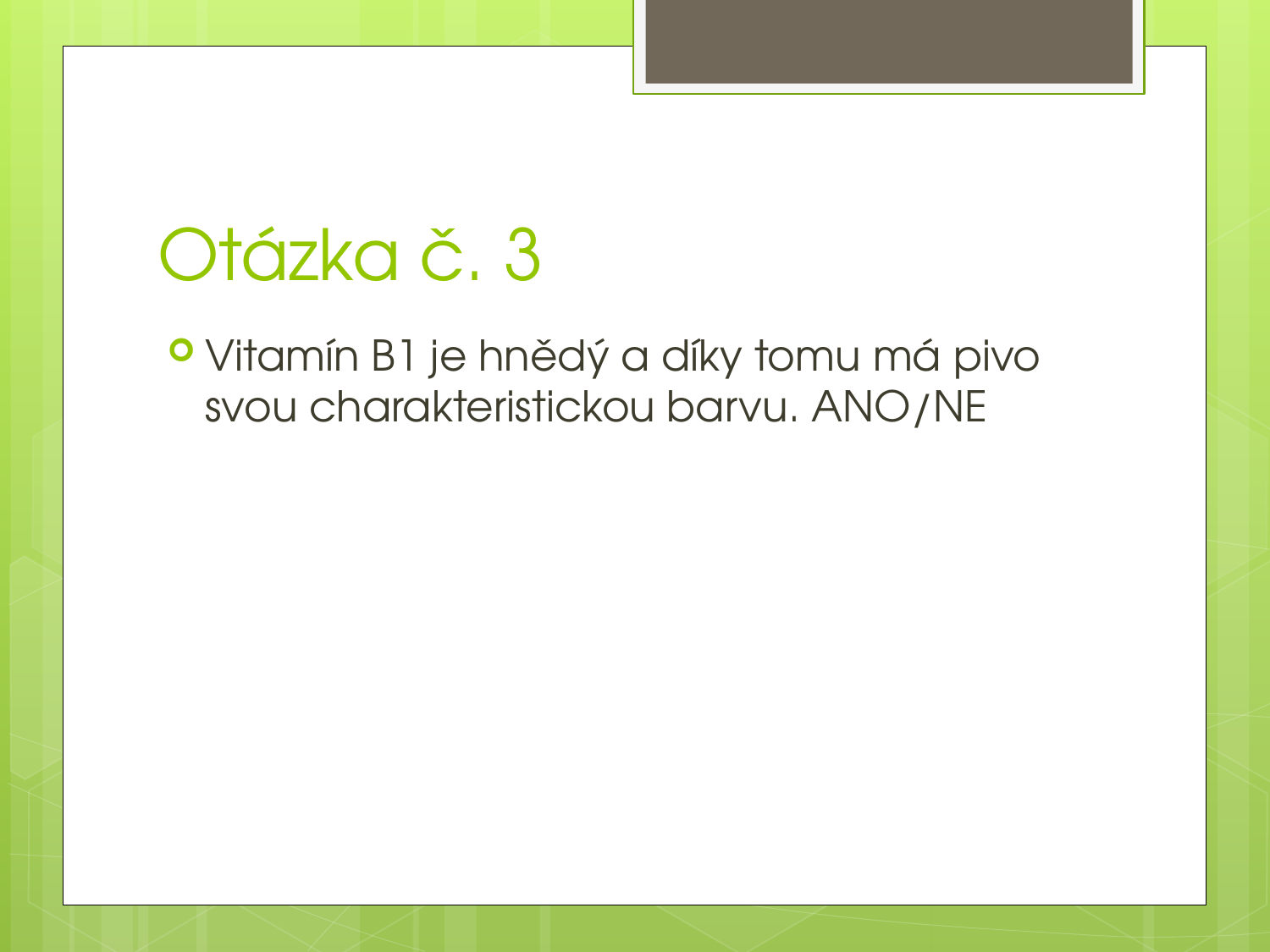

# Otázka č. 3
Vitamín B1 je hnědý a díky tomu má pivo svou charakteristickou barvu. ANO/NE